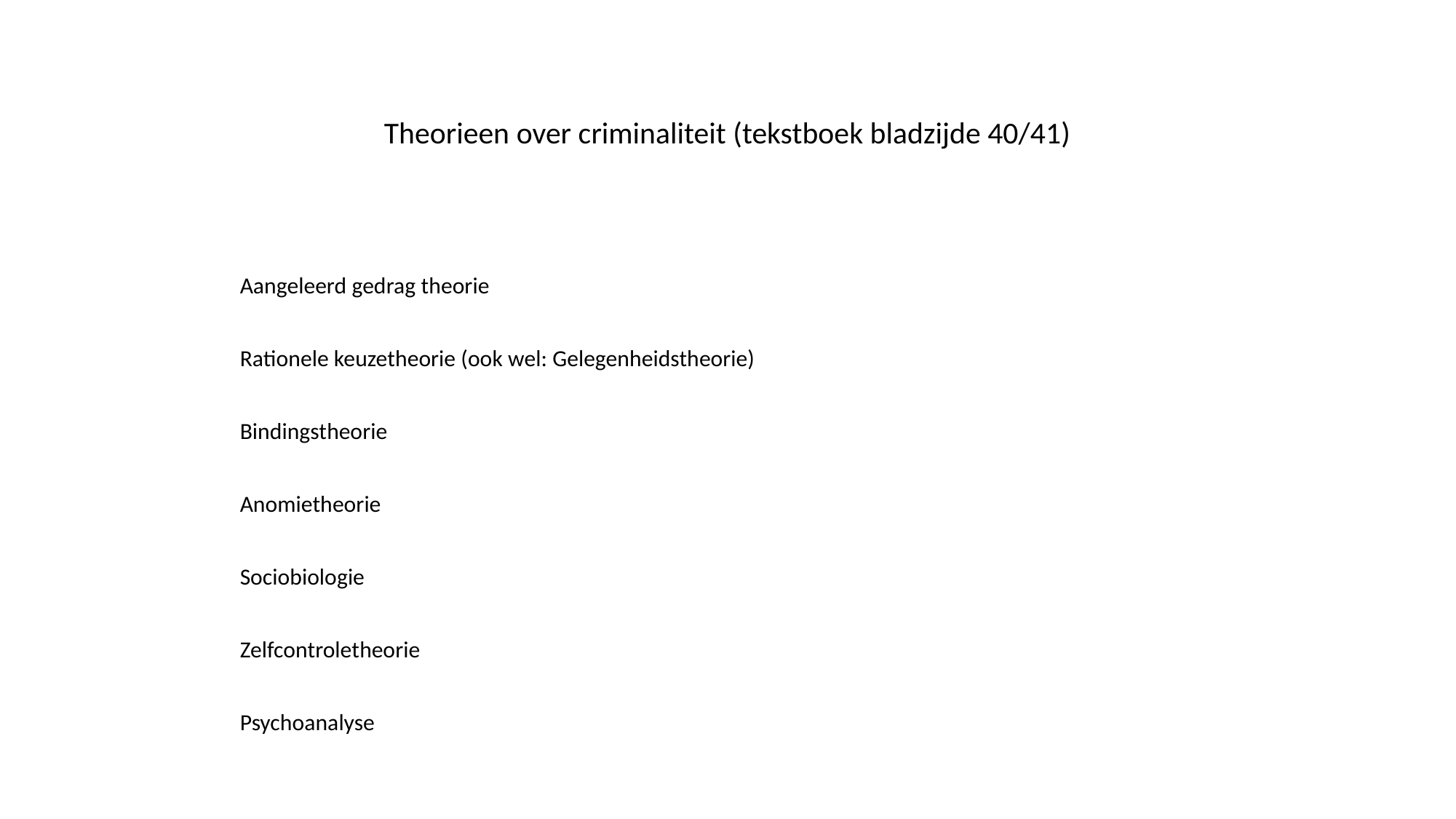

# Theorieen over criminaliteit (tekstboek bladzijde 40/41)

Aangeleerd gedrag theorie

Rationele keuzetheorie (ook wel: Gelegenheidstheorie)

Bindingstheorie

Anomietheorie

Sociobiologie

Zelfcontroletheorie

Psychoanalyse